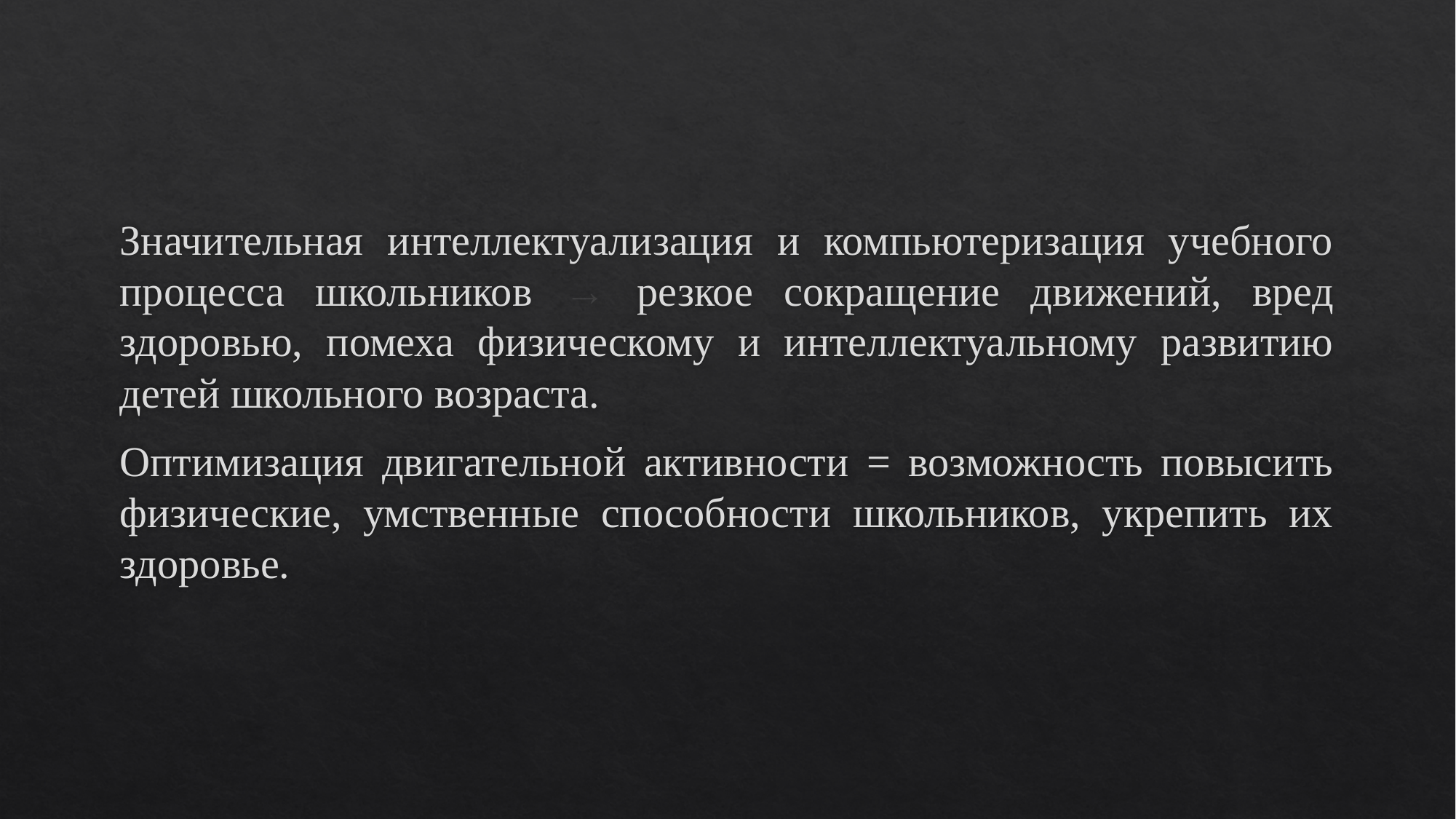

Значительная интеллектуализация и компьютеризация учебного процесса школьников → резкое сокращение движений, вред здоровью, помеха физическому и интеллектуальному развитию детей школьного возраста.
Оптимизация двигательной активности = возможность повысить физические, умственные способности школьников, укрепить их здоровье.